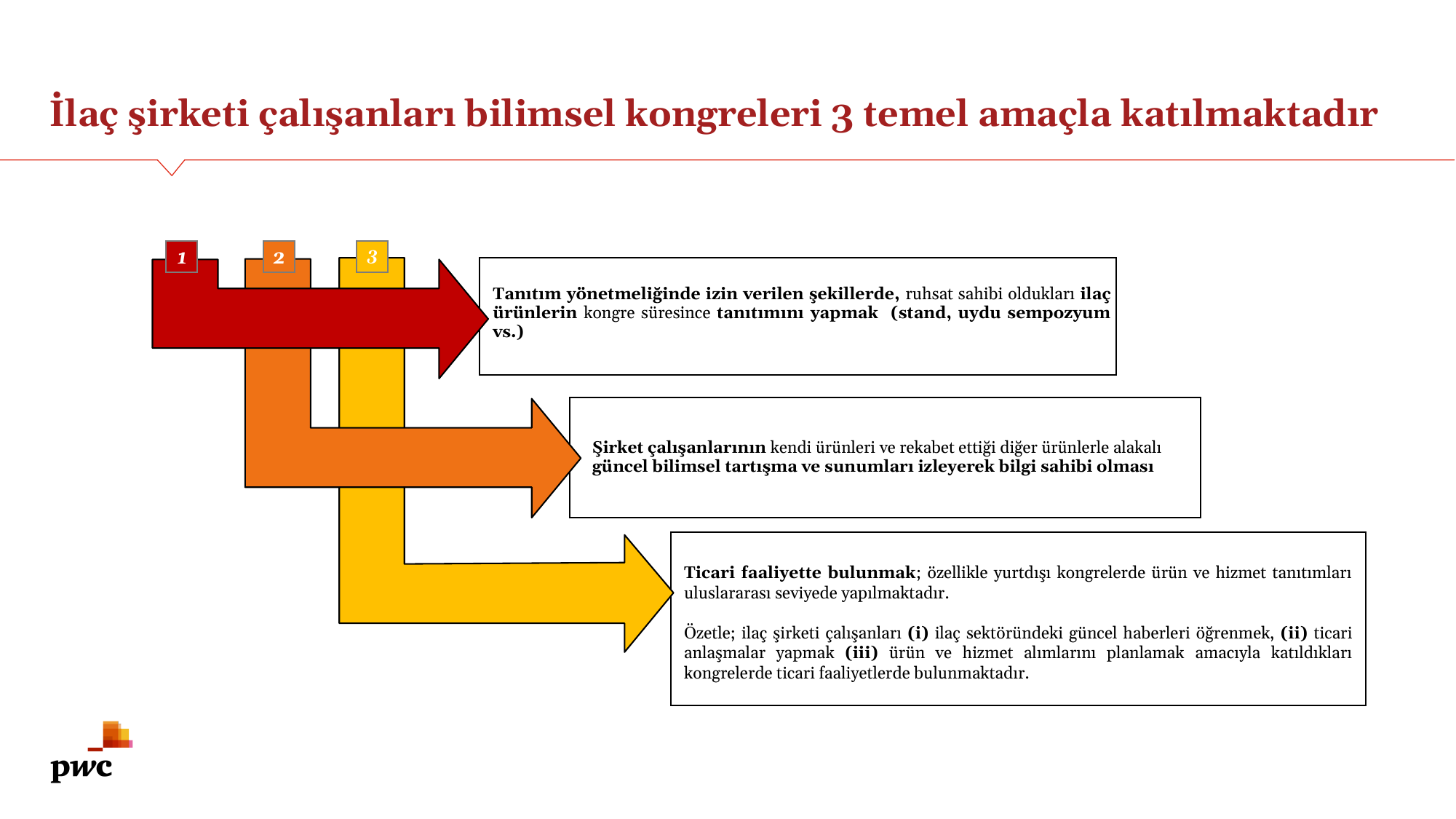

İlaç şirketi çalışanları bilimsel kongreleri 3 temel amaçla katılmaktadır
1
3
2

Tanıtım yönetmeliğinde izin verilen şekillerde, ruhsat sahibi oldukları ilaç ürünlerin kongre süresince tanıtımını yapmak  (stand, uydu sempozyum vs.)

Şirket çalışanlarının kendi ürünleri ve rekabet ettiği diğer ürünlerle alakalı güncel bilimsel tartışma ve sunumları izleyerek bilgi sahibi olması

Ticari faaliyette bulunmak; özellikle yurtdışı kongrelerde ürün ve hizmet tanıtımları uluslararası seviyede yapılmaktadır.

Özetle; ilaç şirketi çalışanları (i) ilaç sektöründeki güncel haberleri öğrenmek, (ii) ticari anlaşmalar yapmak (iii) ürün ve hizmet alımlarını planlamak amacıyla katıldıkları kongrelerde ticari faaliyetlerde bulunmaktadır.